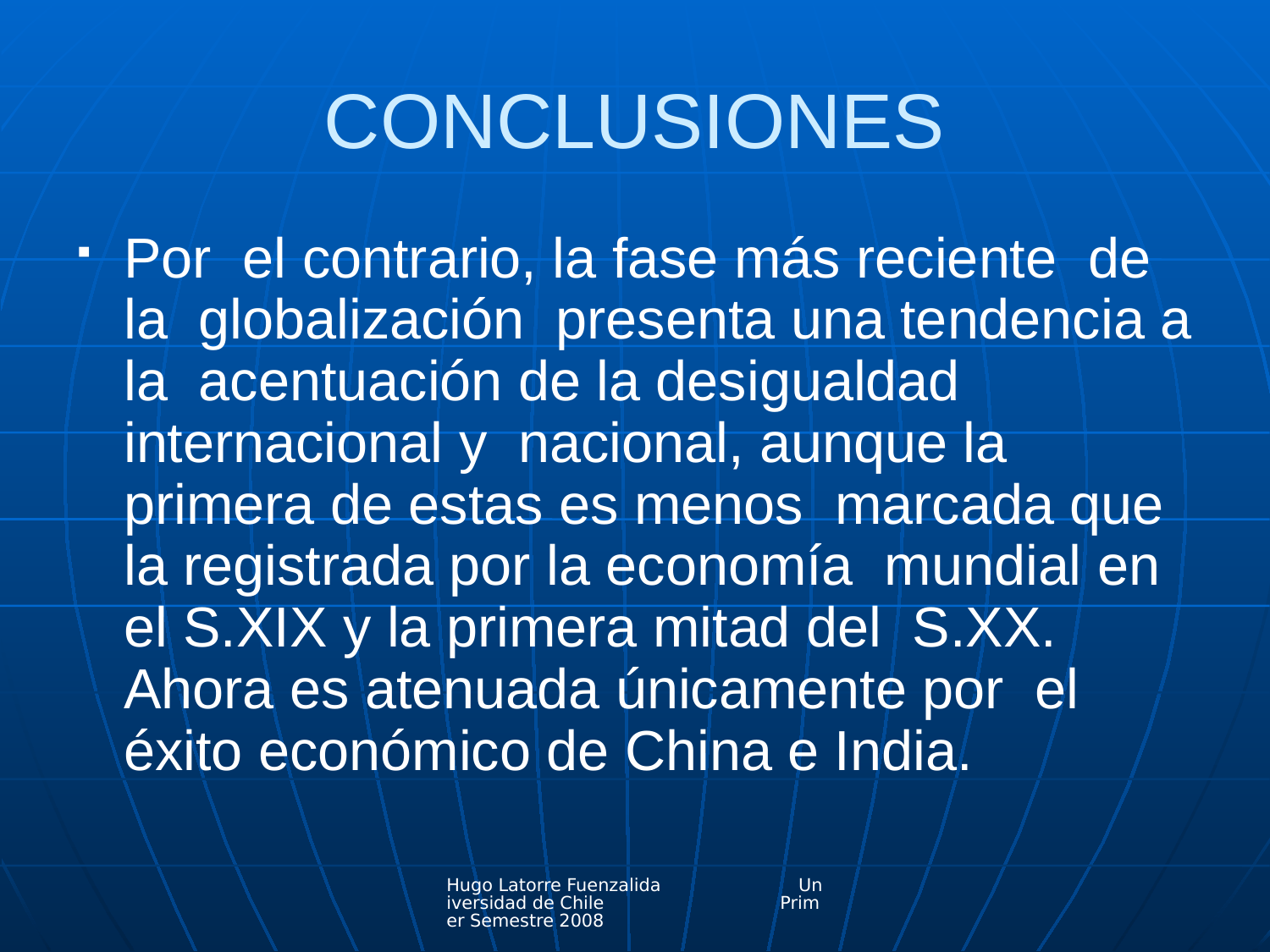

# CONCLUSIONES
Por  el contrario, la fase más reciente  de la  globalización  presenta una tendencia a la  acentuación de la desigualdad internacional y  nacional, aunque la primera de estas es menos  marcada que la registrada por la economía  mundial en el S.XIX y la primera mitad del  S.XX. Ahora es atenuada únicamente por  el  éxito económico de China e India.

Hugo Latorre Fuenzalida                         Universidad de Chile                                Primer Semestre 2008